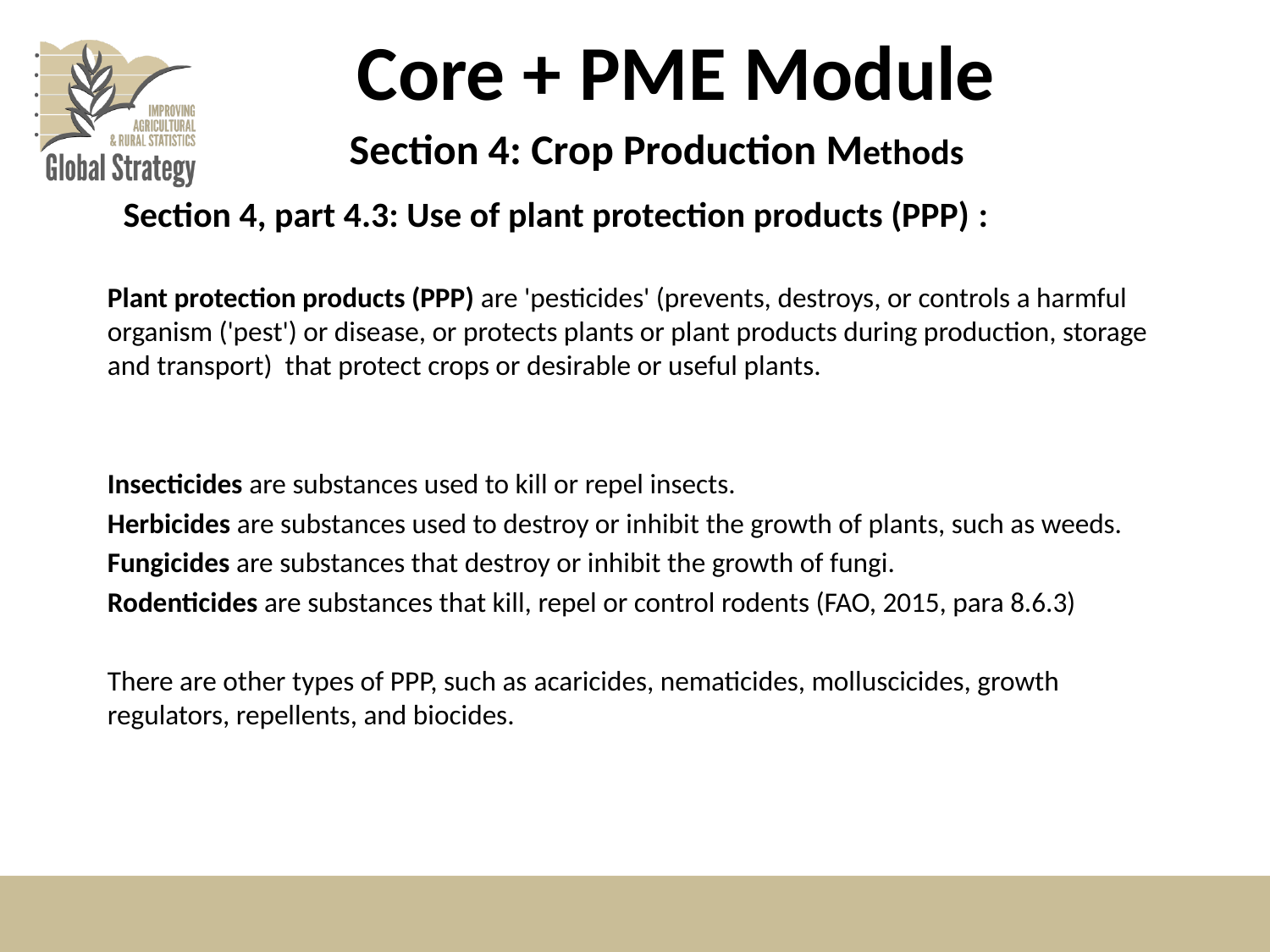

# Core + PME Module
Section 4: Crop Production Methods

Section 4, part 4.3: Use of plant protection products (PPP) :

Plant protection products (PPP) are 'pesticides' (prevents, destroys, or controls a harmful organism ('pest') or disease, or protects plants or plant products during production, storage and transport)  that protect crops or desirable or useful plants.

Insecticides are substances used to kill or repel insects.
Herbicides are substances used to destroy or inhibit the growth of plants, such as weeds.
Fungicides are substances that destroy or inhibit the growth of fungi.
Rodenticides are substances that kill, repel or control rodents (FAO, 2015, para 8.6.3)

There are other types of PPP, such as acaricides, nematicides, molluscicides, growth regulators, repellents, and biocides.